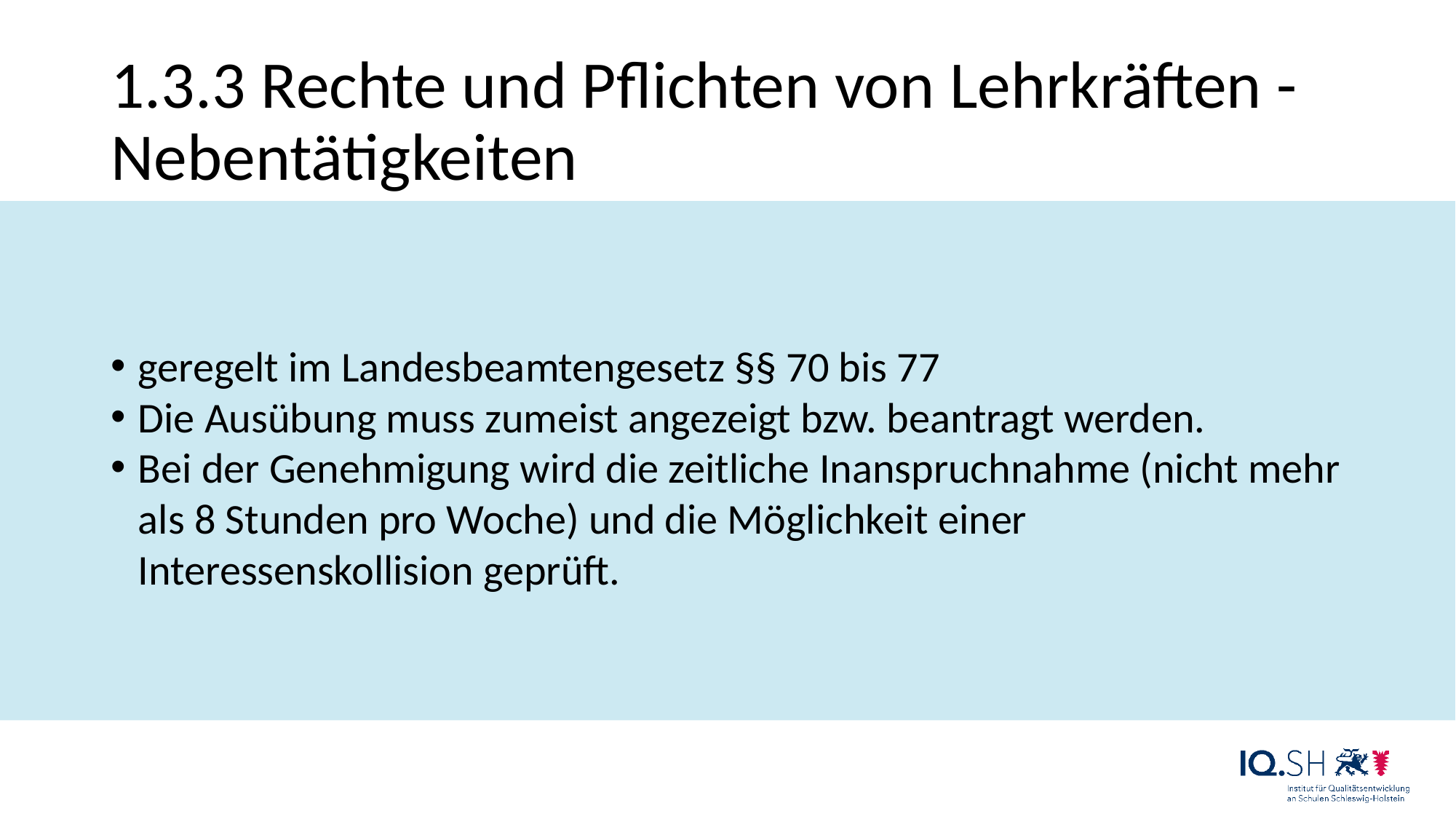

# 1.3.3 Rechte und Pflichten von Lehrkräften - Nebentätigkeiten
geregelt im Landesbeamtengesetz §§ 70 bis 77
Die Ausübung muss zumeist angezeigt bzw. beantragt werden.
Bei der Genehmigung wird die zeitliche Inanspruchnahme (nicht mehr als 8 Stunden pro Woche) und die Möglichkeit einer Interessenskollision geprüft.